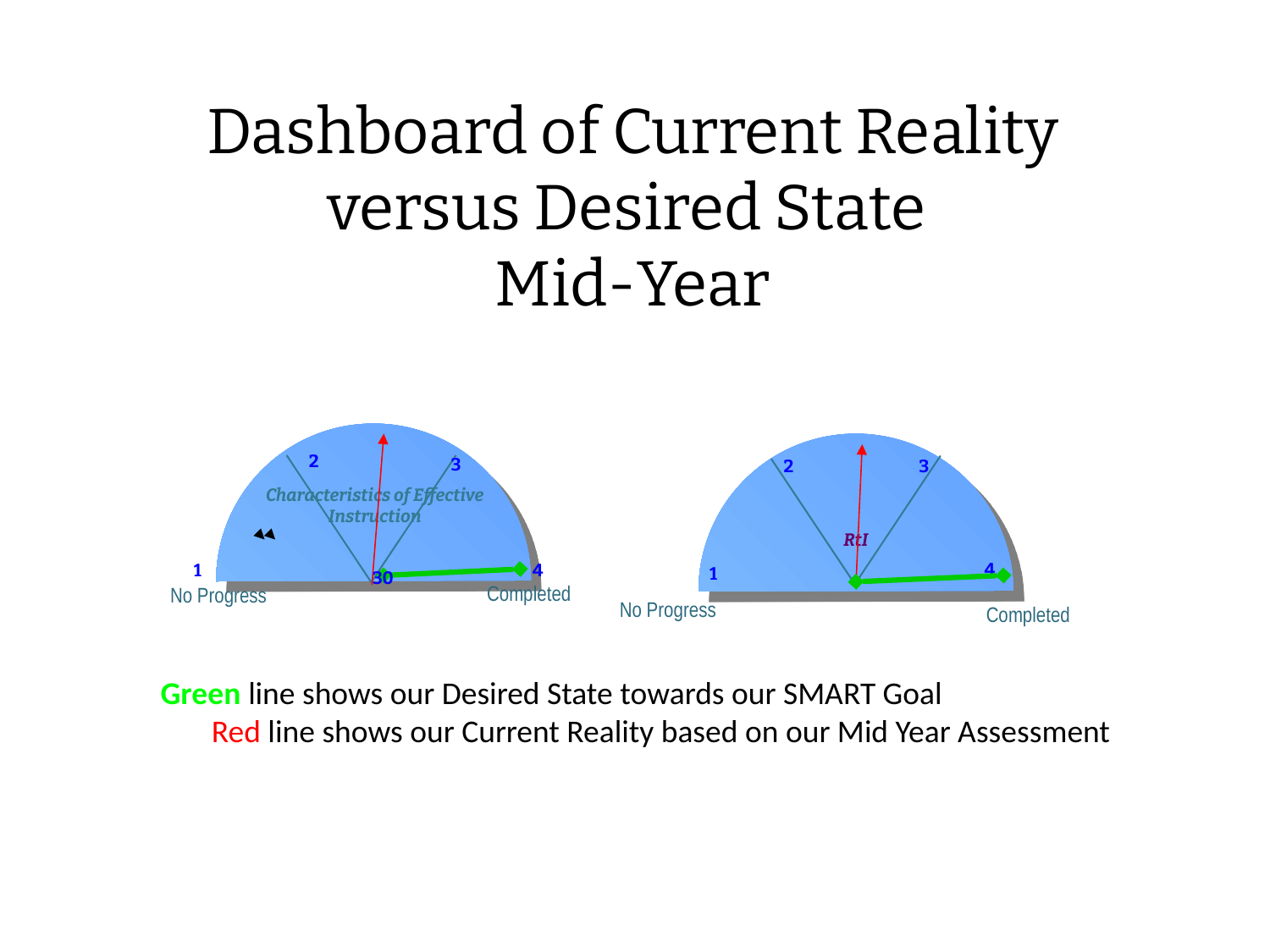

Dashboard of Current Reality versus Desired State
Mid-Year

Characteristics of Effective Instruction
Completed
No Progress
3
1
4

2

2
3

RtI

4
1
30

No Progress
Completed
Green line shows our Desired State towards our SMART Goal
Red line shows our Current Reality based on our Mid Year Assessment